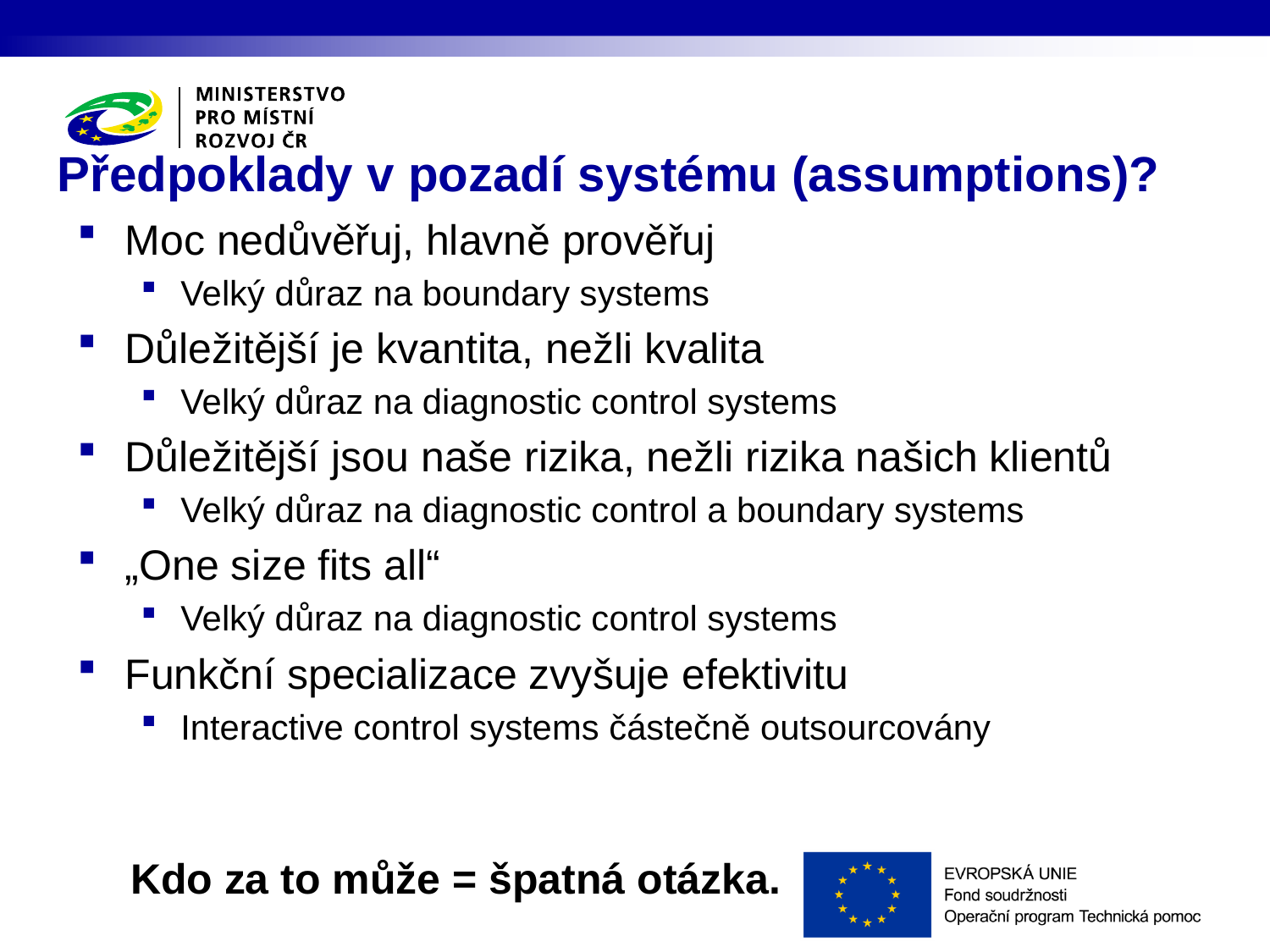

# Předpoklady v pozadí systému (assumptions)?
Moc nedůvěřuj, hlavně prověřuj
Velký důraz na boundary systems
Důležitější je kvantita, nežli kvalita
Velký důraz na diagnostic control systems
Důležitější jsou naše rizika, nežli rizika našich klientů
Velký důraz na diagnostic control a boundary systems
„One size fits all“
Velký důraz na diagnostic control systems
Funkční specializace zvyšuje efektivitu
Interactive control systems částečně outsourcovány

Kdo za to může = špatná otázka.